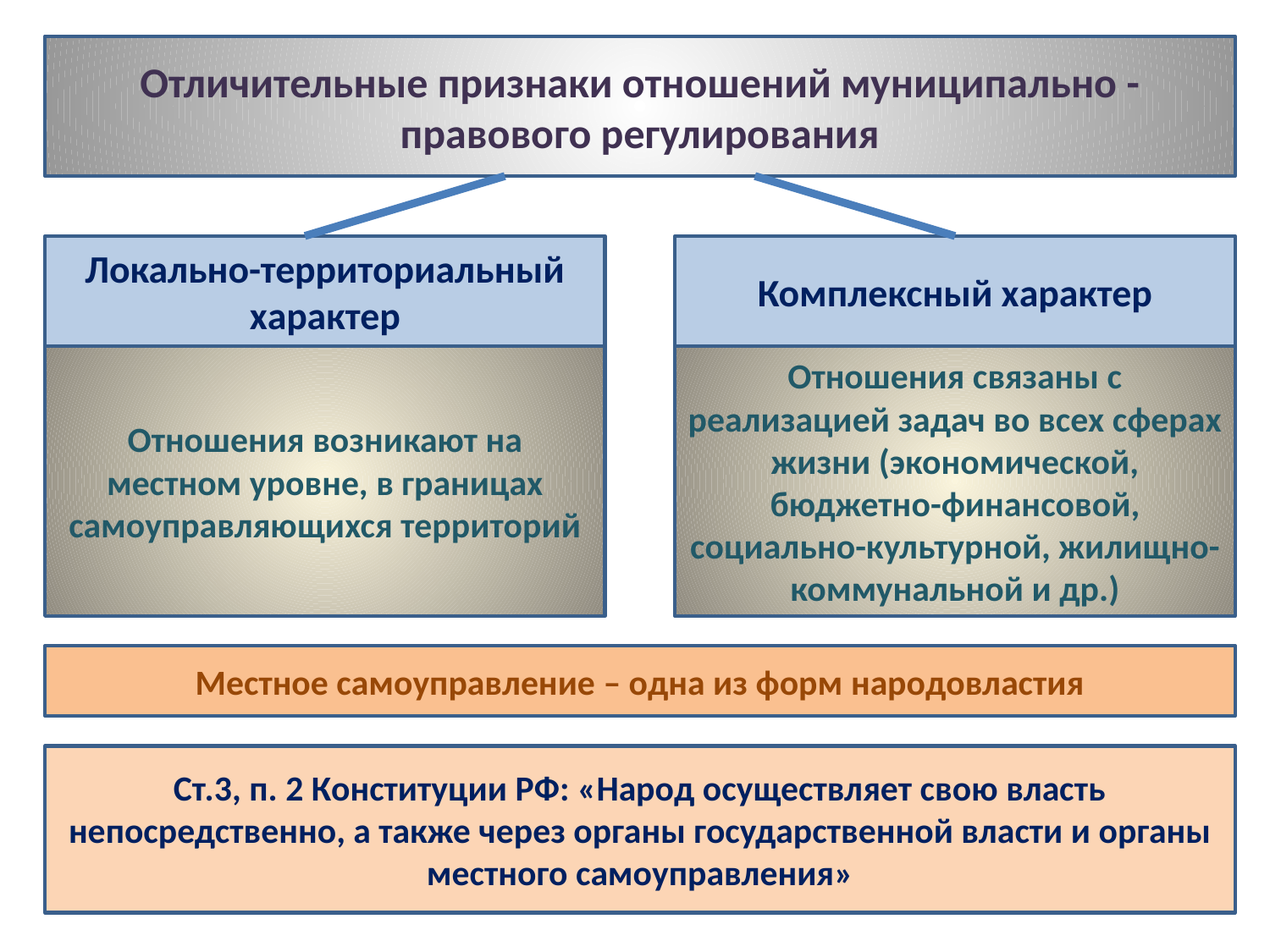

Отличительные признаки отношений муниципально - правового регулирования
Локально-территориальный характер
Комплексный характер
Отношения возникают на местном уровне, в границах самоуправляющихся территорий
Отношения связаны с реализацией задач во всех сферах жизни (экономической, бюджетно-финансовой, социально-культурной, жилищно-коммунальной и др.)
Местное самоуправление – одна из форм народовластия
Ст.3, п. 2 Конституции РФ: «Народ осуществляет свою власть непосредственно, а также через органы государственной власти и органы местного самоуправления»